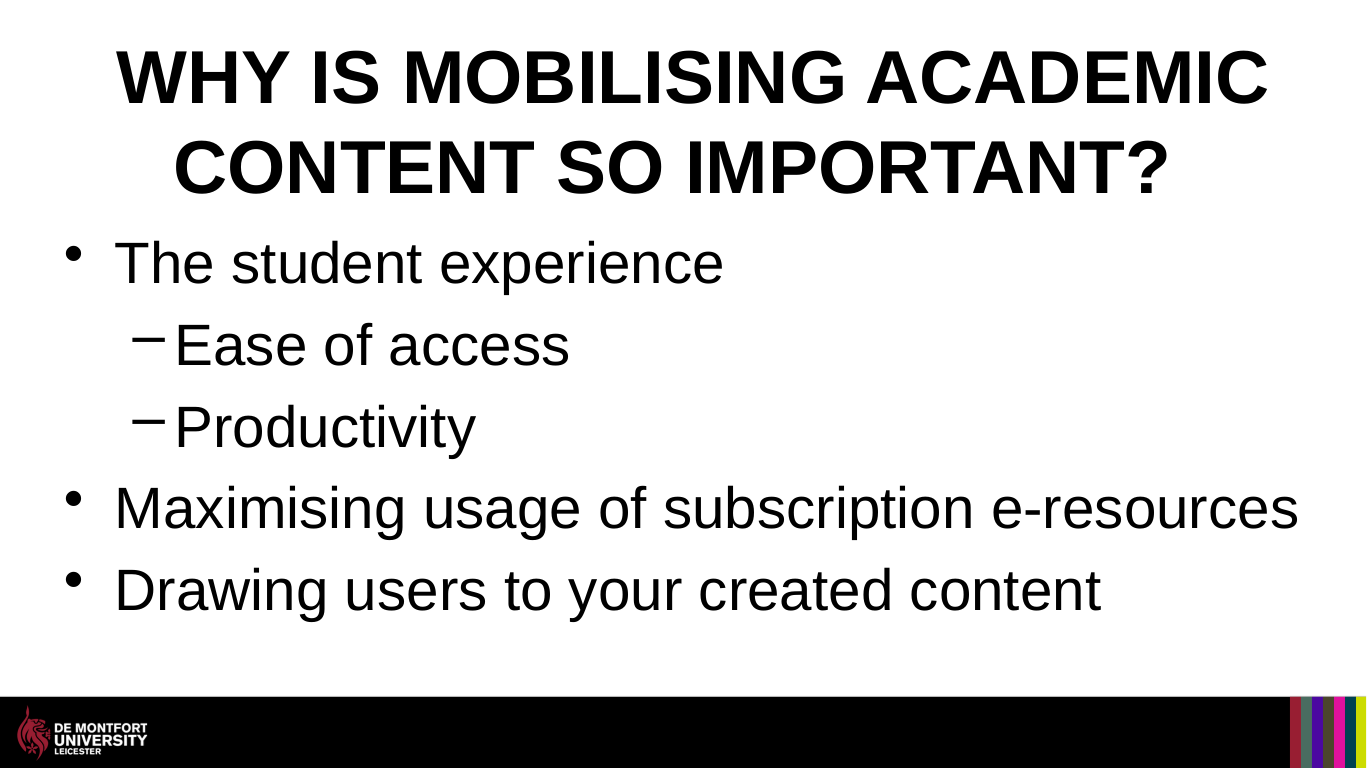

# Why is mobilising academic content so important?
The student experience
Ease of access
Productivity
Maximising usage of subscription e-resources
Drawing users to your created content